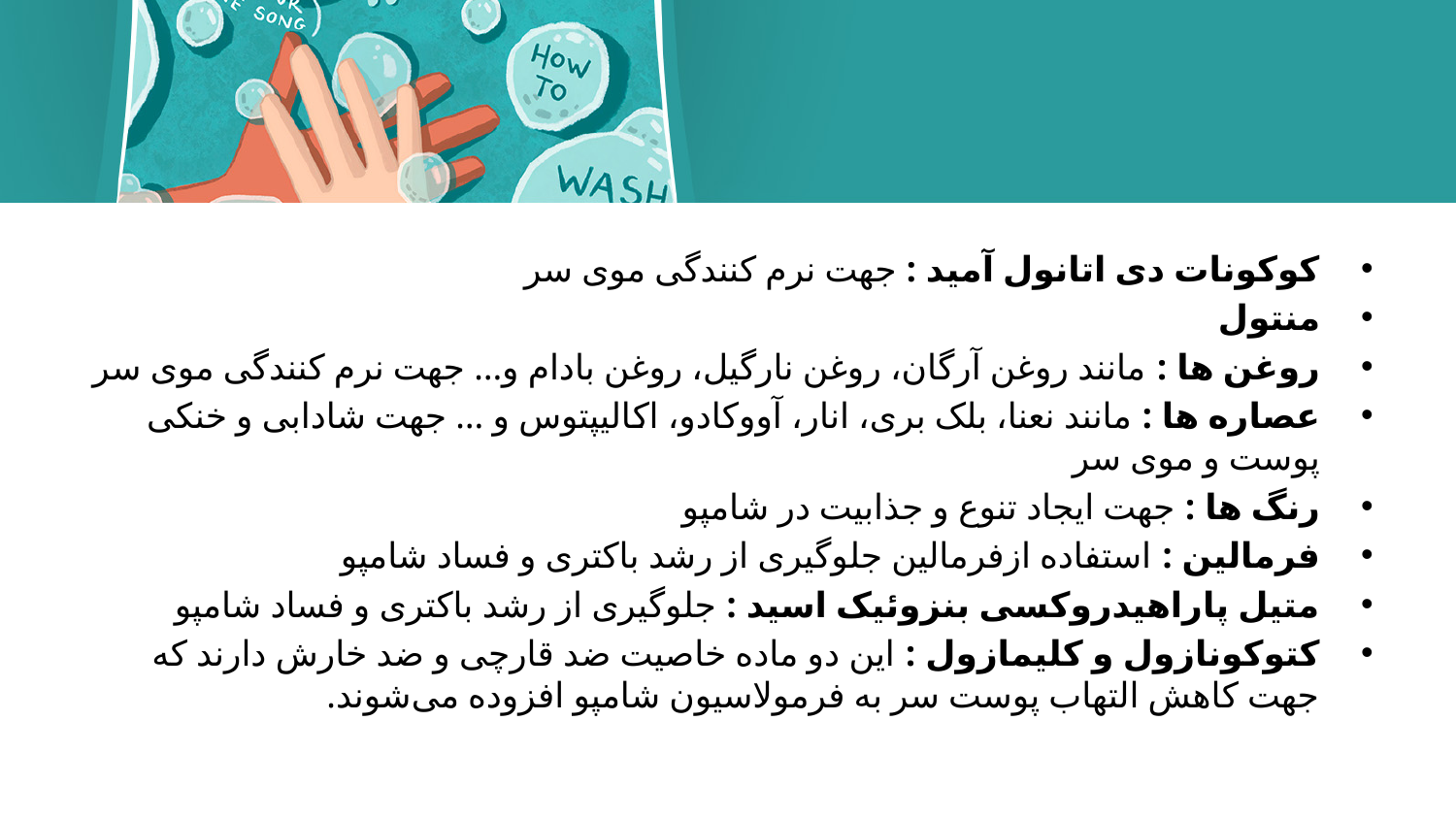

#
کوکونات دی اتانول آمید : جهت نرم کنندگی موی سر
منتول
روغن ها : مانند روغن آرگان، روغن نارگیل، روغن بادام و… جهت نرم کنندگی موی سر
عصاره ها : مانند نعنا، بلک بری، انار، آووکادو، اکالیپتوس و … جهت شادابی و خنکی پوست و موی سر
رنگ ها : جهت ایجاد تنوع و جذابیت در شامپو
فرمالین : استفاده ازفرمالین جلوگیری از رشد باکتری و فساد شامپو
متیل پاراهیدروکسی بنزوئیک اسید : جلوگیری از رشد باکتری و فساد شامپو
کتوکونازول و کلیمازول : این دو ماده خاصیت ضد قارچی و ضد خارش دارند که جهت کاهش التهاب پوست سر به فرمولاسیون شامپو افزوده می‌شوند.